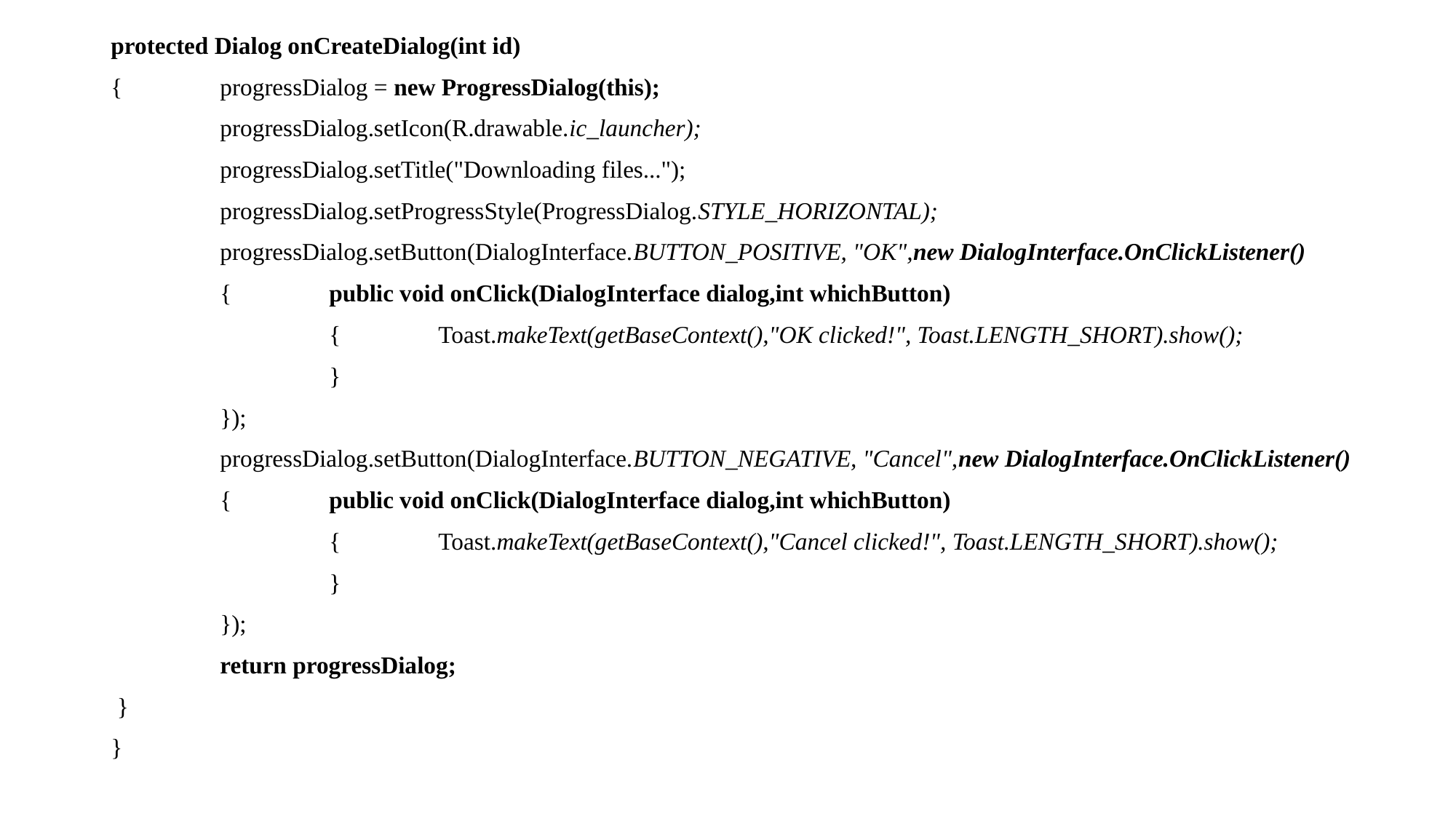

protected Dialog onCreateDialog(int id)
{	progressDialog = new ProgressDialog(this);
	progressDialog.setIcon(R.drawable.ic_launcher);
	progressDialog.setTitle("Downloading files...");
	progressDialog.setProgressStyle(ProgressDialog.STYLE_HORIZONTAL);
	progressDialog.setButton(DialogInterface.BUTTON_POSITIVE, "OK",new DialogInterface.OnClickListener()
	{	public void onClick(DialogInterface dialog,int whichButton)
		{	Toast.makeText(getBaseContext(),"OK clicked!", Toast.LENGTH_SHORT).show();
		}
	});
	progressDialog.setButton(DialogInterface.BUTTON_NEGATIVE, "Cancel",new DialogInterface.OnClickListener()
	{	public void onClick(DialogInterface dialog,int whichButton)
		{	Toast.makeText(getBaseContext(),"Cancel clicked!", Toast.LENGTH_SHORT).show();
		}
	});
	return progressDialog;
 }
}